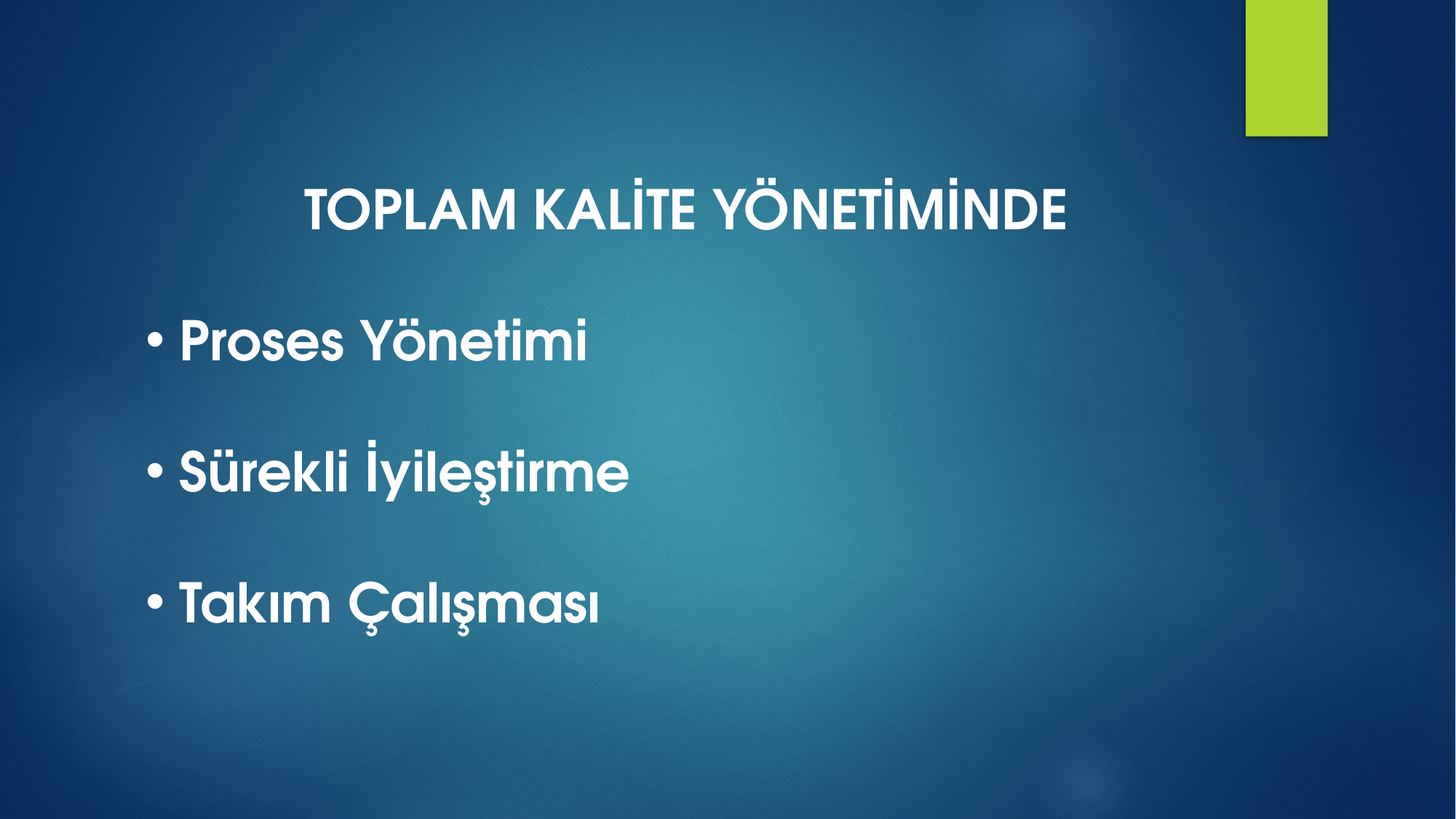

TOPLAM KALİTE YÖNETİMİNDE

Proses Yönetimi

Sürekli İyileştirme

Takım Çalışması